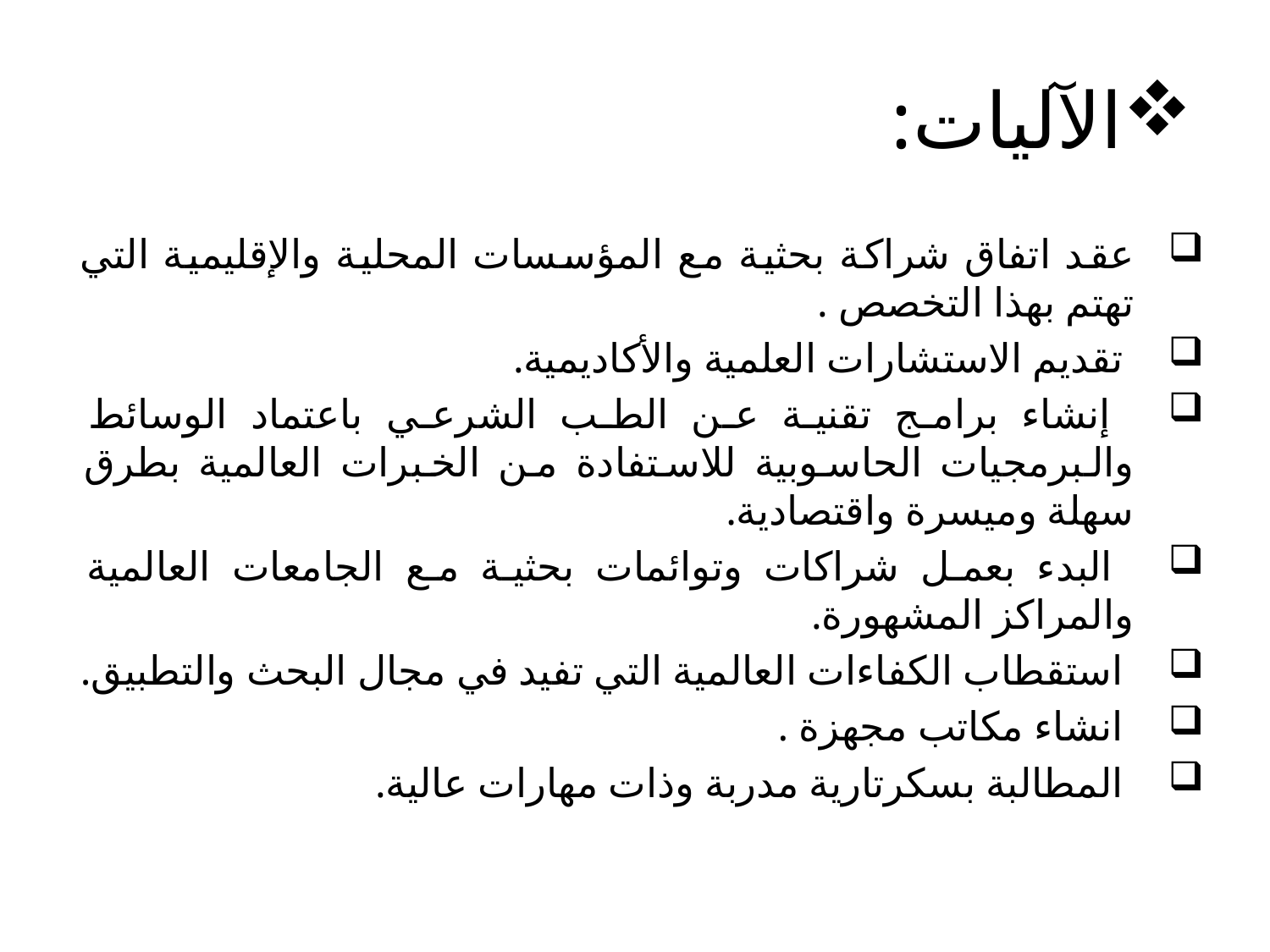

# الآليات:
عقد اتفاق شراكة بحثية مع المؤسسات المحلية والإقليمية التي تهتم بهذا التخصص .
 تقديم الاستشارات العلمية والأكاديمية.
 إنشاء برامج تقنية عن الطب الشرعي باعتماد الوسائط والبرمجيات الحاسوبية للاستفادة من الخبرات العالمية بطرق سهلة وميسرة واقتصادية.
 البدء بعمل شراكات وتوائمات بحثية مع الجامعات العالمية والمراكز المشهورة.
 استقطاب الكفاءات العالمية التي تفيد في مجال البحث والتطبيق.
 انشاء مكاتب مجهزة .
 المطالبة بسكرتارية مدربة وذات مهارات عالية.